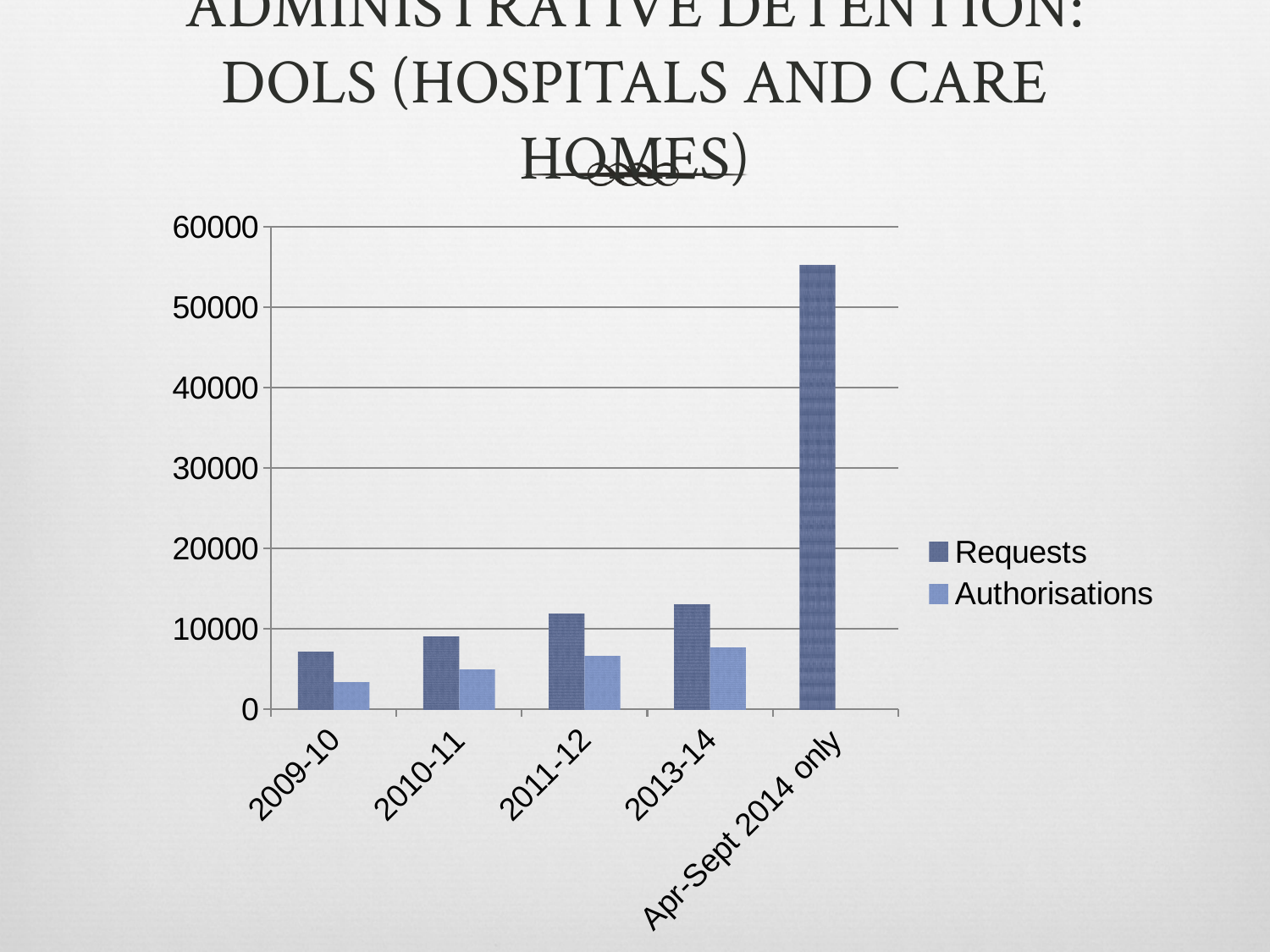

# Administrative Detention: DoLS (hospitals and care homes)

### Chart

| Category | Requests | Authorisations |
|---|---|---|
| 2009-10 | 7157.0 | 3300.0 |
| 2010-11 | 8982.0 | 4951.0 |
| 2011-12 | 11887.0 | 6546.0 |
| 2013-14 | 13000.0 | 7600.0 |
| Apr-Sept 2014 only | 55200.0 | None |